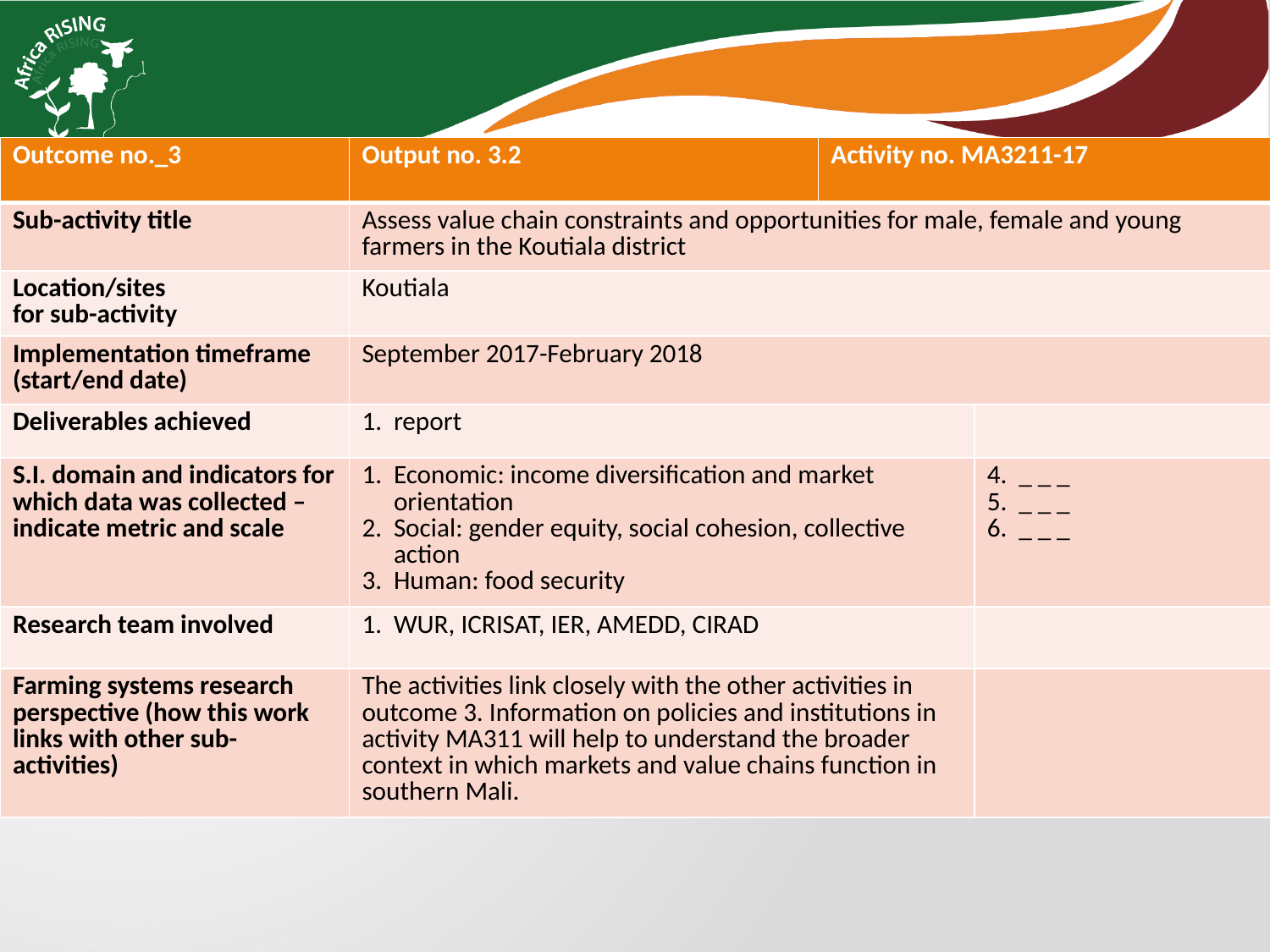

| Outcome no.\_3 | Output no. 3.2 | Activity no. MA3211-17 |  |
| --- | --- | --- | --- |
| Sub-activity title | Assess value chain constraints and opportunities for male, female and young farmers in the Koutiala district |  |  |
| Location/sites for sub-activity | Koutiala |  |  |
| Implementation timeframe (start/end date) | September 2017-February 2018 |  |  |
| Deliverables achieved | report |  |  |
| S.I. domain and indicators for which data was collected – indicate metric and scale | Economic: income diversification and market orientation Social: gender equity, social cohesion, collective action Human: food security |  | \_ \_ \_ \_ \_ \_ \_ \_ \_ |
| Research team involved | WUR, ICRISAT, IER, AMEDD, CIRAD |  |  |
| Farming systems research perspective (how this work links with other sub-activities) | The activities link closely with the other activities in outcome 3. Information on policies and institutions in activity MA311 will help to understand the broader context in which markets and value chains function in southern Mali. |  |  |